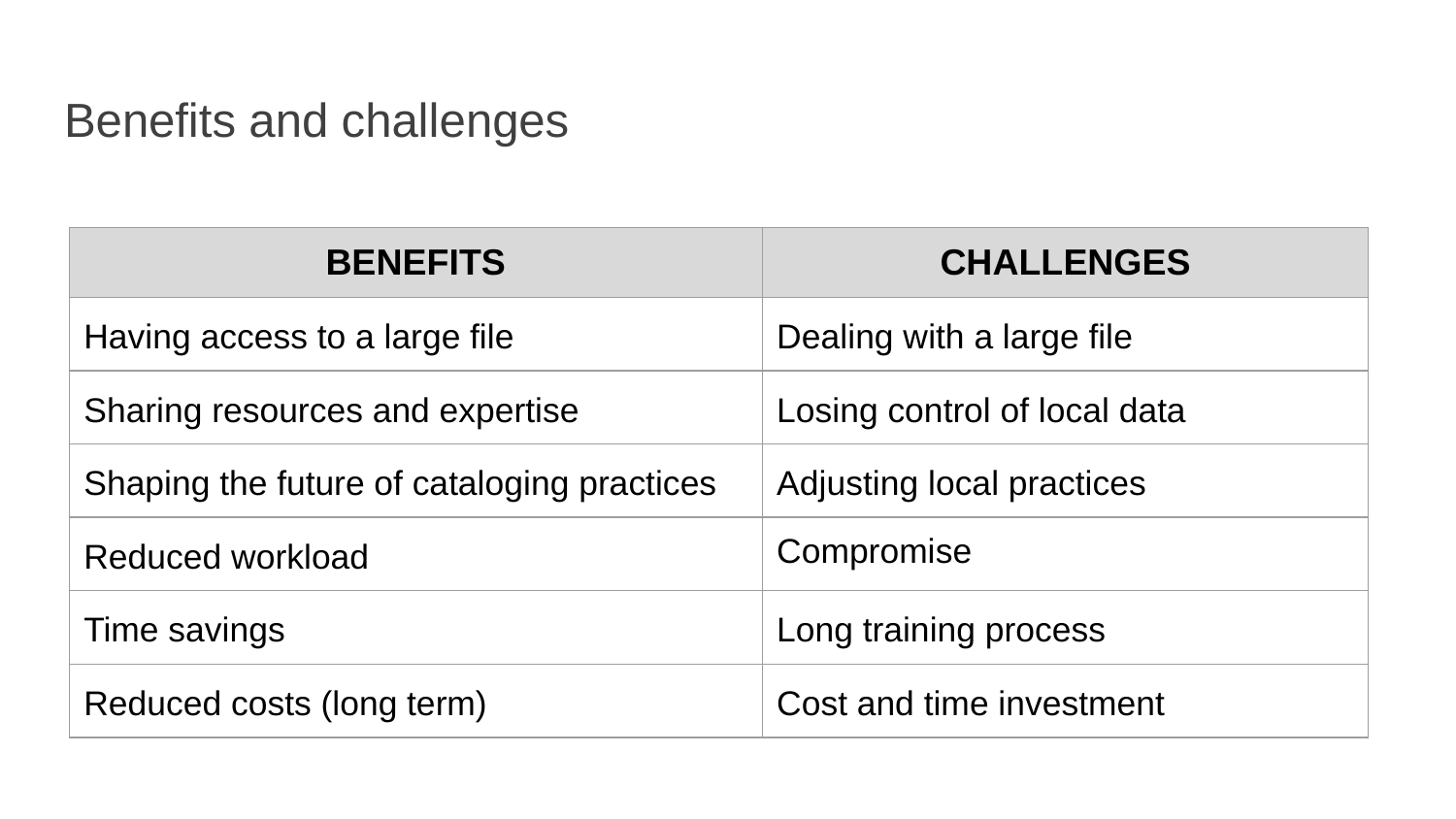

# Benefits and challenges
| BENEFITS | CHALLENGES |
| --- | --- |
| Having access to a large file | Dealing with a large file |
| Sharing resources and expertise | Losing control of local data |
| Shaping the future of cataloging practices | Adjusting local practices |
| Reduced workload | Compromise |
| Time savings | Long training process |
| Reduced costs (long term) | Cost and time investment |